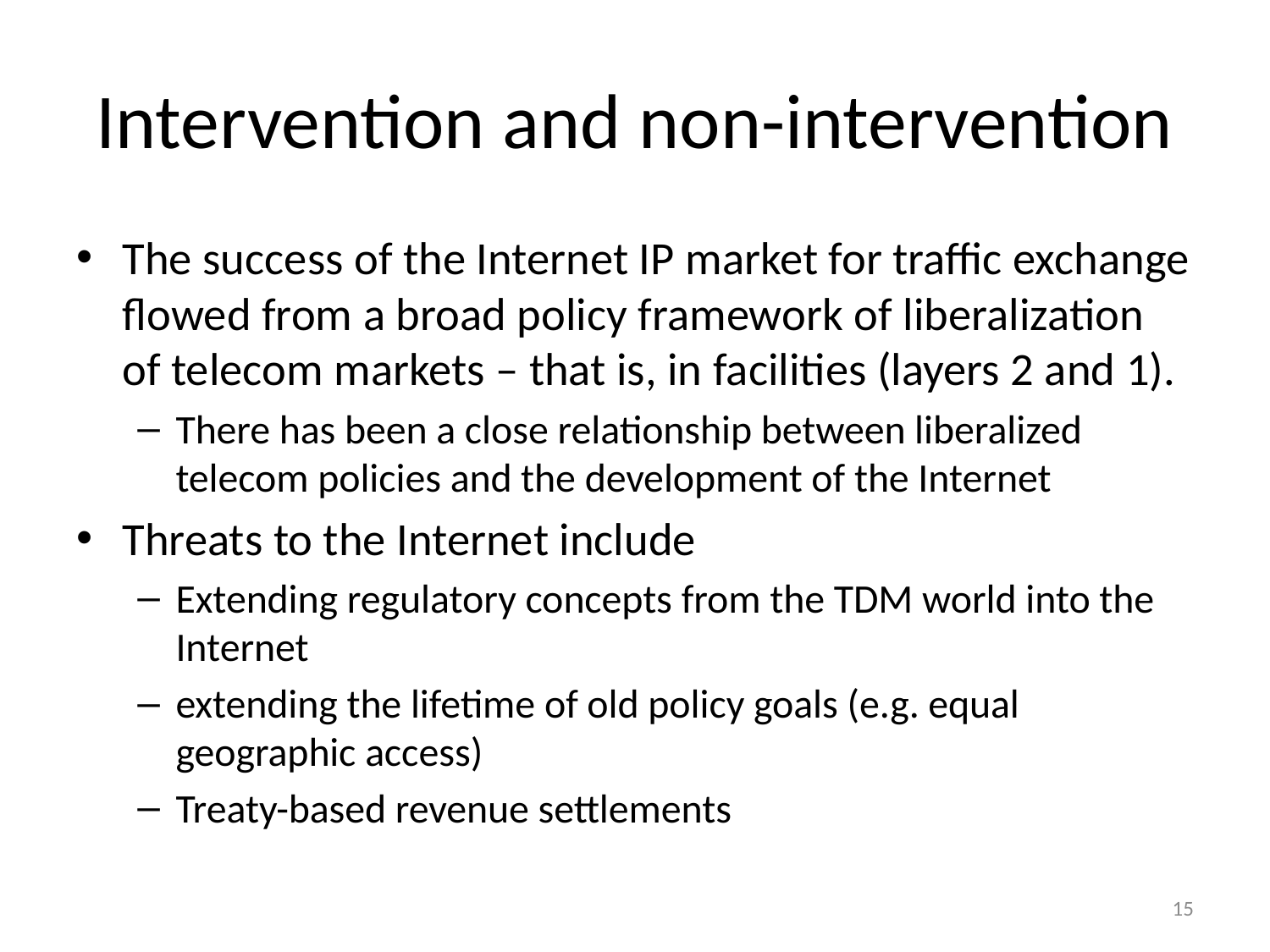

# Intervention and non-intervention
The success of the Internet IP market for traffic exchange flowed from a broad policy framework of liberalization of telecom markets – that is, in facilities (layers 2 and 1).
There has been a close relationship between liberalized telecom policies and the development of the Internet
Threats to the Internet include
Extending regulatory concepts from the TDM world into the Internet
extending the lifetime of old policy goals (e.g. equal geographic access)
Treaty-based revenue settlements

15